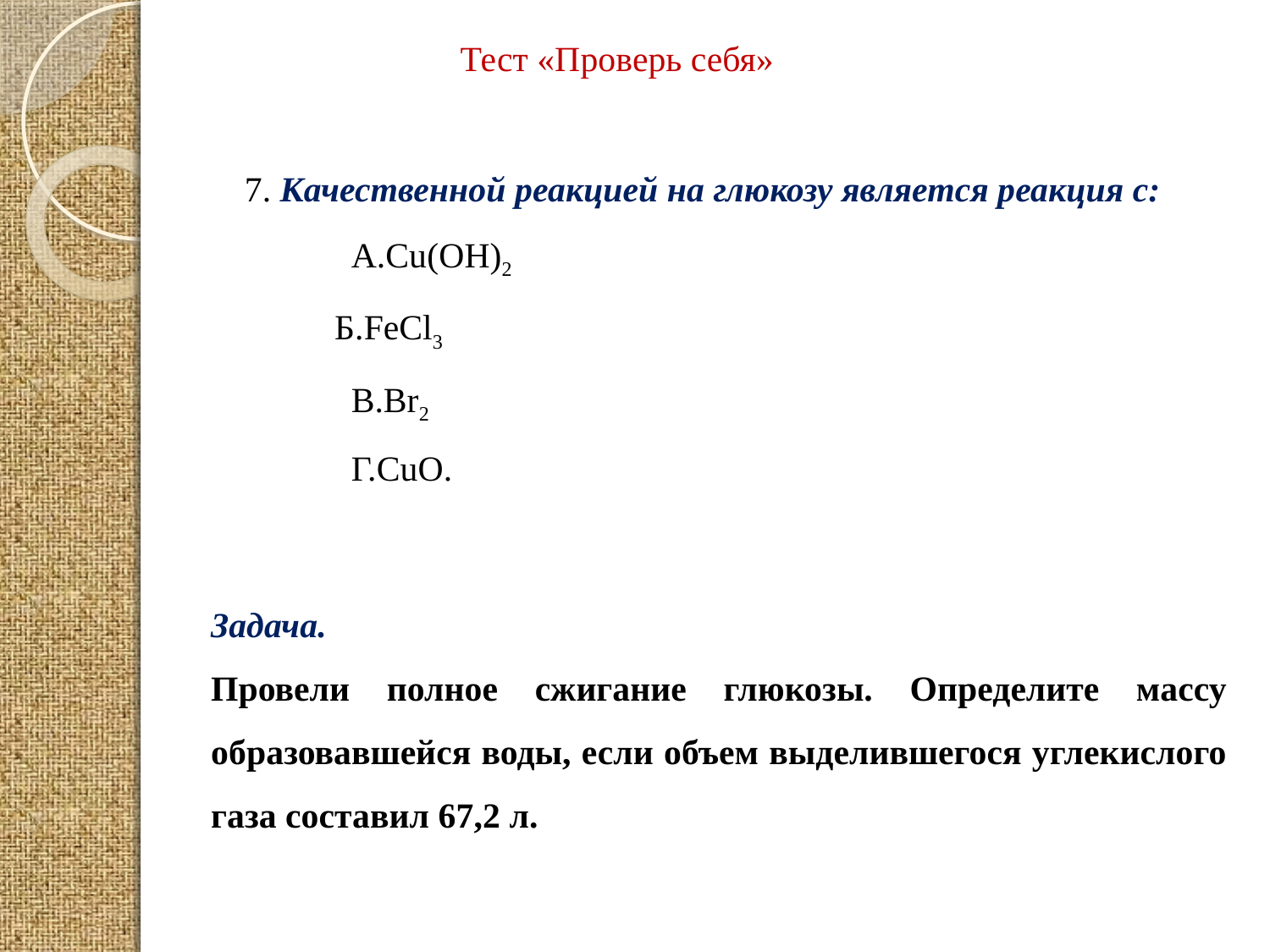

Тест «Проверь себя»

7. Качественной реакцией на глюкозу является реакция с:
            А.Cu(OH)2
                 Б.FeCl3
            В.Br2
            Г.CuO.

Задача.
Провели полное сжигание глюкозы. Определите массу образовавшейся воды, если объем выделившегося углекислого газа составил 67,2 л.